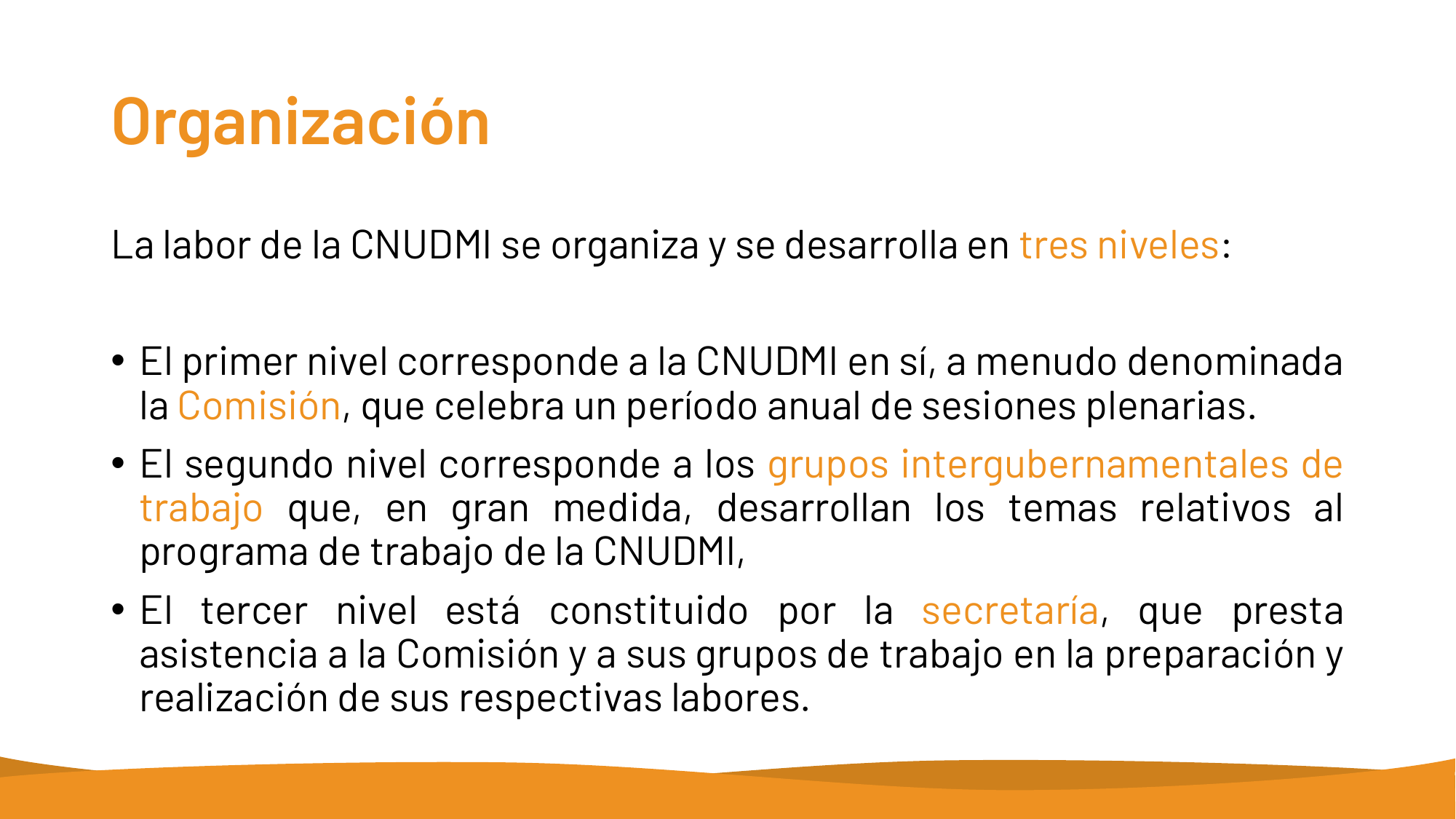

# Organización
La labor de la CNUDMI se organiza y se desarrolla en tres niveles:

El primer nivel corresponde a la CNUDMI en sí, a menudo denominada la Comisión, que celebra un período anual de sesiones plenarias.
El segundo nivel corresponde a los grupos intergubernamentales de trabajo que, en gran medida, desarrollan los temas relativos al programa de trabajo de la CNUDMI,
El tercer nivel está constituido por la secretaría, que presta asistencia a la Comisión y a sus grupos de trabajo en la preparación y realización de sus respectivas labores.